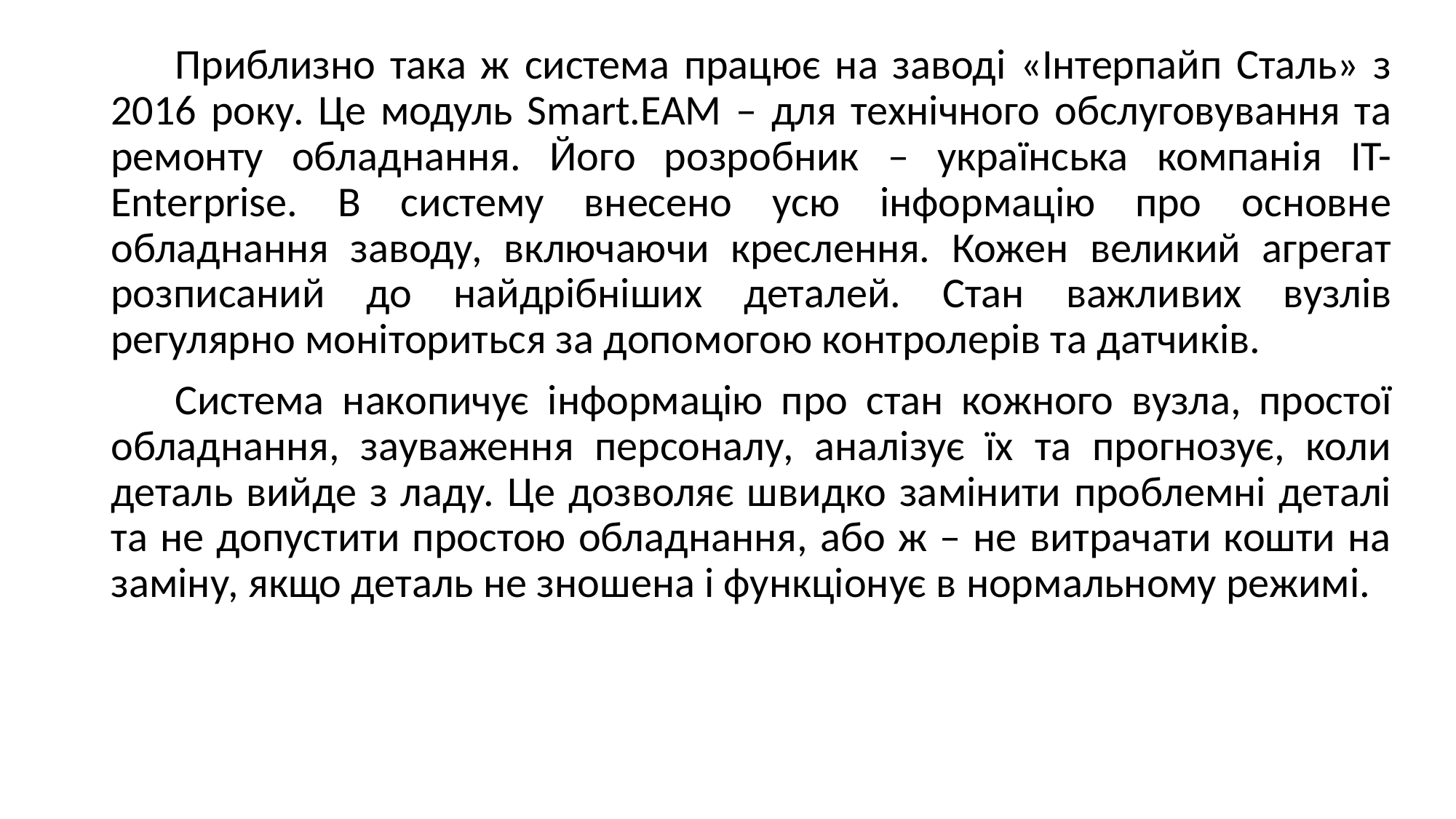

Приблизно така ж система працює на заводі «Інтерпайп Сталь» з 2016 року. Це модуль Smart.EAM – для технічного обслуговування та ремонту обладнання. Його розробник – українська компанія IT-Enterprise. В систему внесено усю інформацію про основне обладнання заводу, включаючи креслення. Кожен великий агрегат розписаний до найдрібніших деталей. Стан важливих вузлів регулярно моніториться за допомогою контролерів та датчиків.
Система накопичує інформацію про стан кожного вузла, простої обладнання, зауваження персоналу, аналізує їх та прогнозує, коли деталь вийде з ладу. Це дозволяє швидко замінити проблемні деталі та не допустити простою обладнання, або ж – не витрачати кошти на заміну, якщо деталь не зношена і функціонує в нормальному режимі.